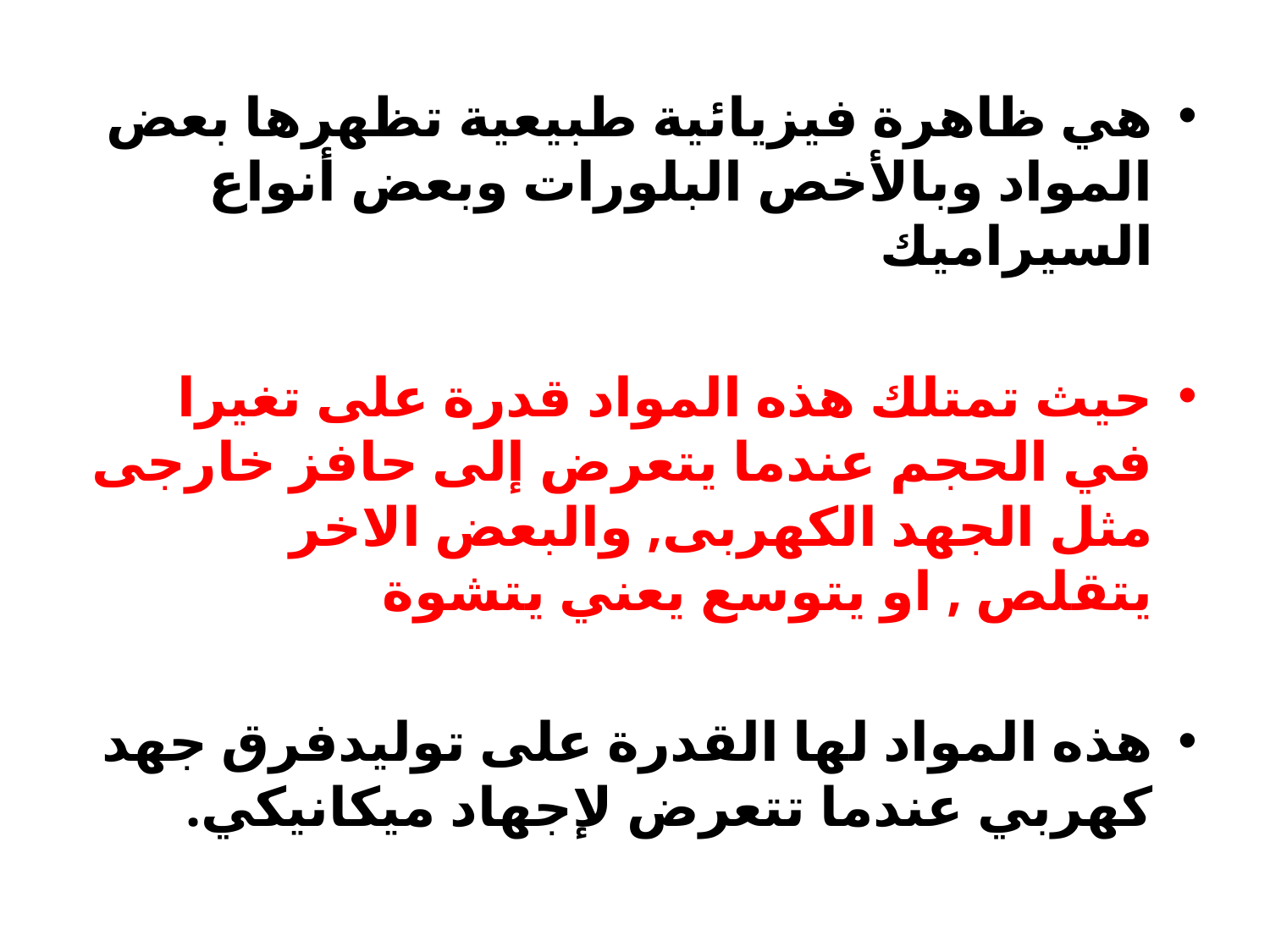

هي ظاهرة فيزيائية طبيعية تظهرها بعض المواد وبالأخص البلورات وبعض أنواع السيراميك

حيث تمتلك هذه المواد قدرة على تغيرا في الحجم عندما يتعرض إلى حافز خارجى مثل الجهد الكهربى, والبعض الاخر يتقلص , او يتوسع يعني يتشوة

هذه المواد لها القدرة على توليدفرق جهد كهربي عندما تتعرض لإجهاد ميكانيكي.